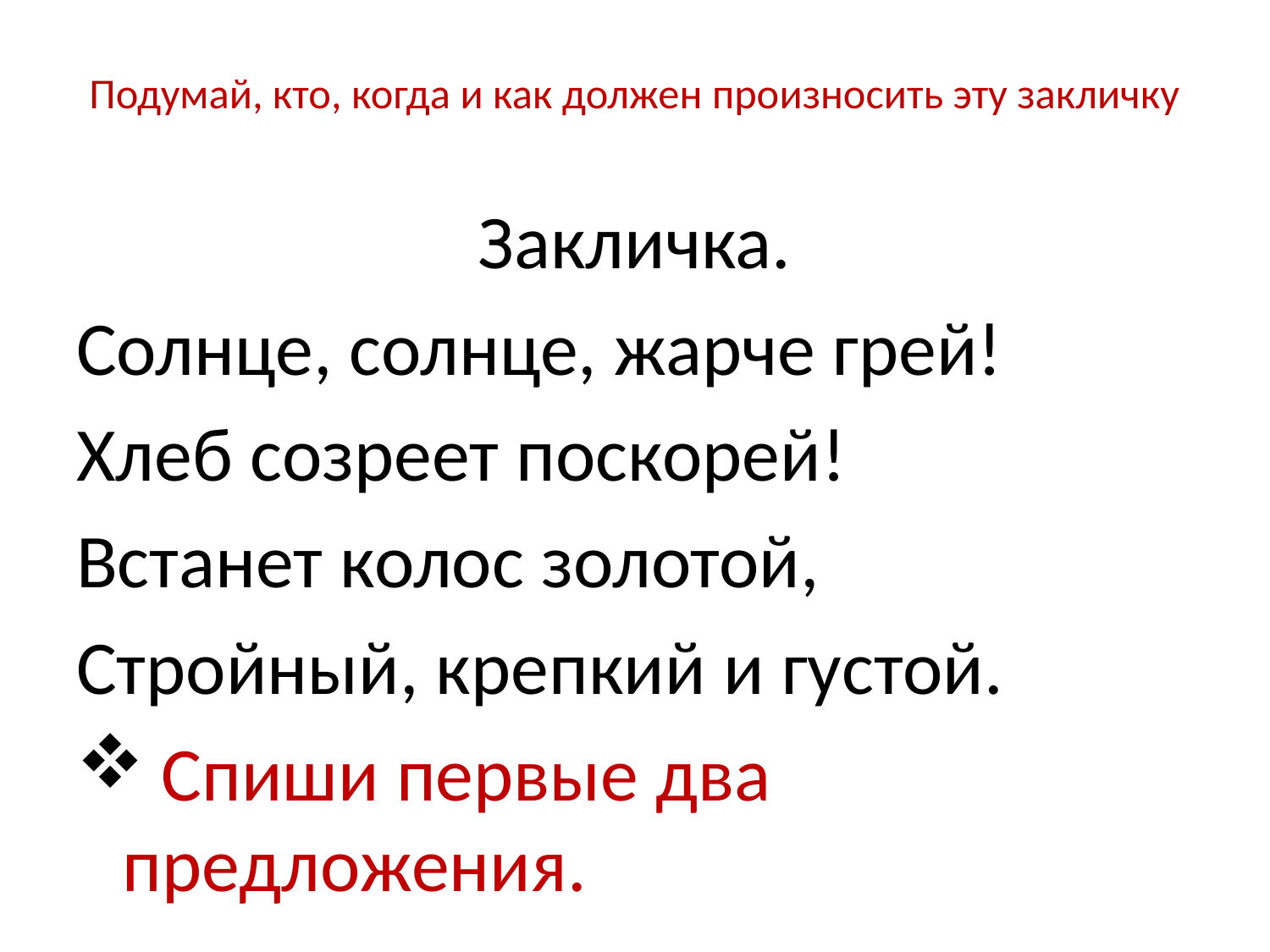

# Подумай, кто, когда и как должен произносить эту закличку
Закличка.
Солнце, солнце, жарче грей!
Хлеб созреет поскорей!
Встанет колос золотой,
Стройный, крепкий и густой.
 Спиши первые два предложения.